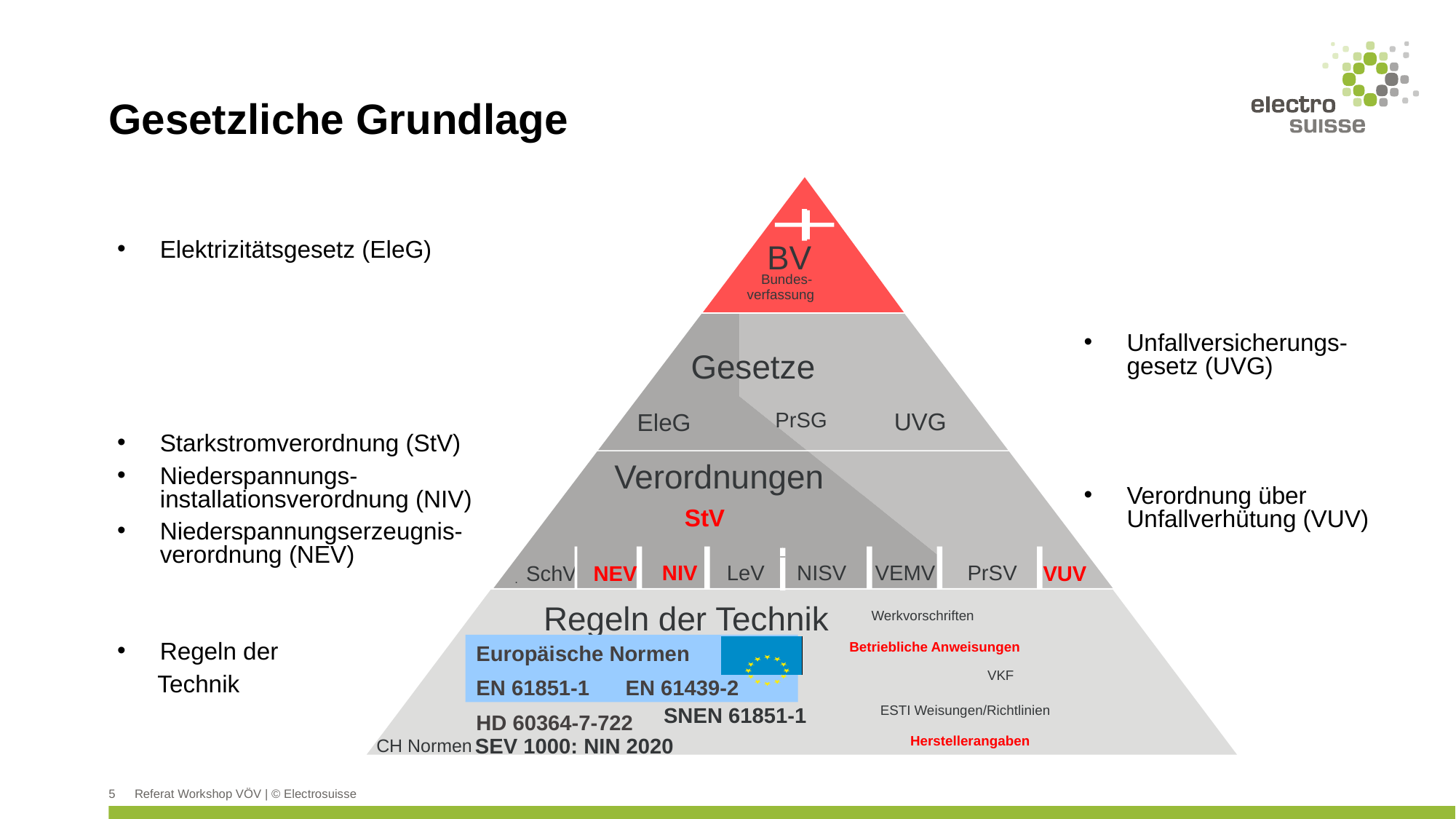

# Gesetzliche Grundlage

BV
Bundes-
verfassung

Gesetze
PrSG
UVG
EleG

Verordnungen
StV

NIV
LeV
NISV
VEMV
PrSV

SchV
NEV
VUV
.

Regeln der Technik
Werkvorschriften
Europäische Normen
EN 61851-1      EN 61439-2
HD 60364-7-722

Betriebliche Anweisungen
VKF

ESTI Weisungen/Richtlinien
SNEN 61851-1
Herstellerangaben
SEV 1000: NIN 2020
CH Normen

Elektrizitätsgesetz (EleG)

Starkstromverordnung (StV)
Niederspannungs-installationsverordnung (NIV)
Niederspannungserzeugnis-
verordnung (NEV)

Regeln der
      Technik
Unfallversicherungs-gesetz (UVG)

Verordnung über Unfallverhütung (VUV)

5
Referat Workshop VÖV | © Electrosuisse